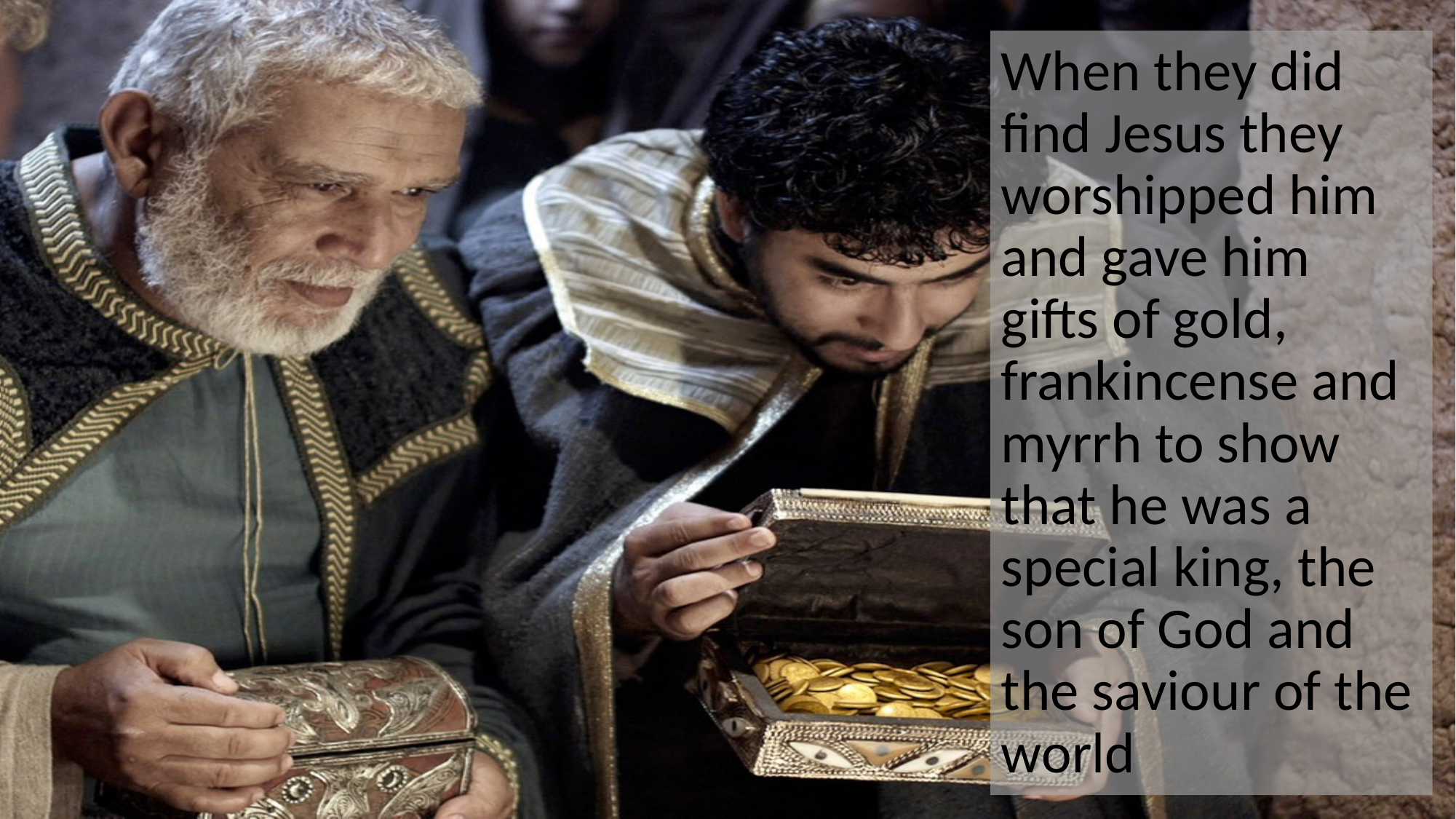

# When they did find Jesus they worshipped him and gave him gifts of gold, frankincense and myrrh to show that he was a special king, the son of God and the saviour of the world